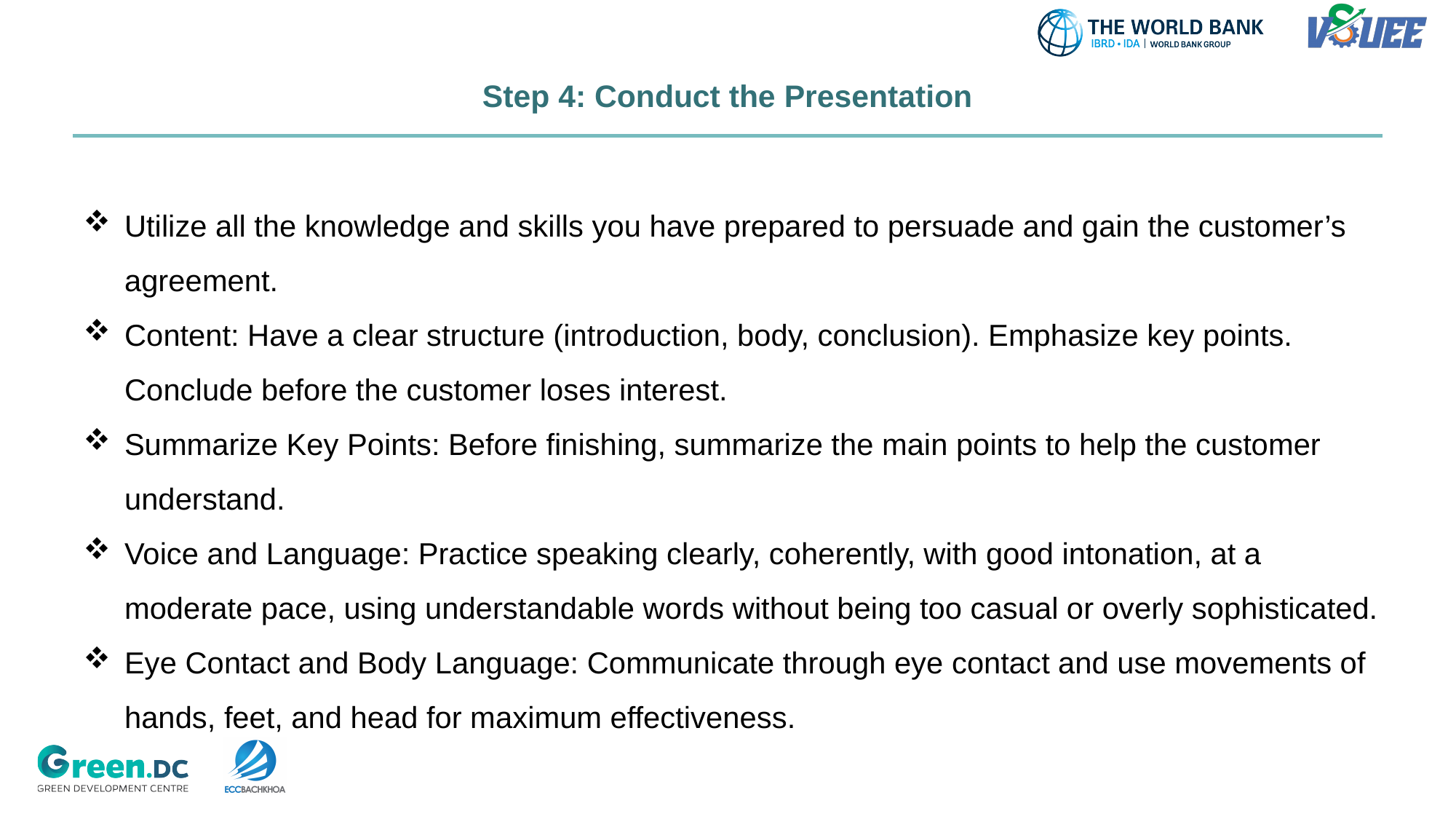

# Step 4: Conduct the Presentation
Utilize all the knowledge and skills you have prepared to persuade and gain the customer’s agreement.
Content: Have a clear structure (introduction, body, conclusion). Emphasize key points. Conclude before the customer loses interest.
Summarize Key Points: Before finishing, summarize the main points to help the customer understand.
Voice and Language: Practice speaking clearly, coherently, with good intonation, at a moderate pace, using understandable words without being too casual or overly sophisticated.
Eye Contact and Body Language: Communicate through eye contact and use movements of hands, feet, and head for maximum effectiveness.